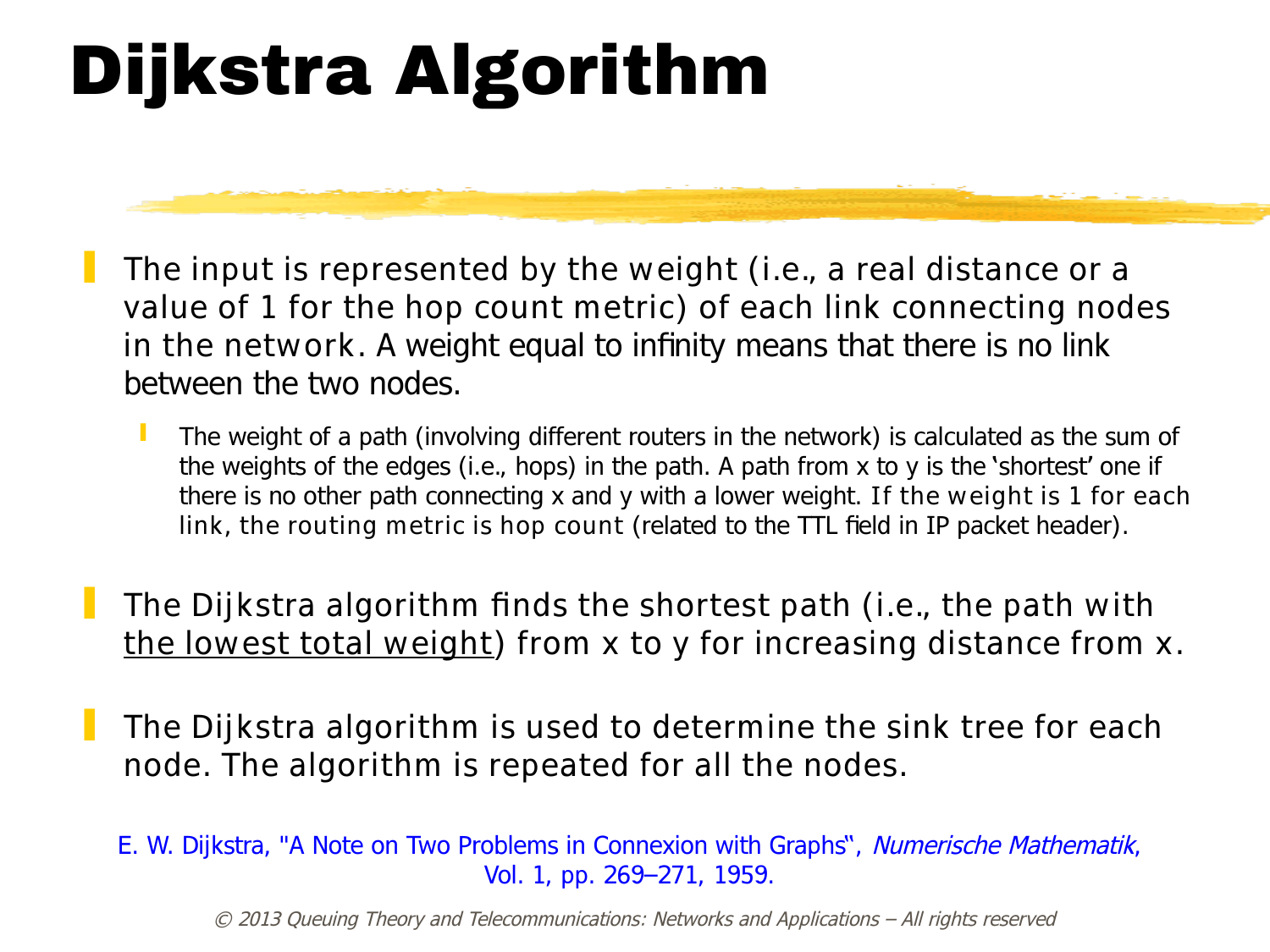

# Dijkstra Algorithm

The input is represented by the weight (i.e., a real distance or a value of 1 for the hop count metric) of each link connecting nodes in the network. A weight equal to infinity means that there is no link between the two nodes.

The weight of a path (involving different routers in the network) is calculated as the sum of the weights of the edges (i.e., hops) in the path. A path from x to y is the ‘shortest’ one if there is no other path connecting x and y with a lower weight. If the weight is 1 for each link, the routing metric is hop count (related to the TTL field in IP packet header).

The Dijkstra algorithm finds the shortest path (i.e., the path with the lowest total weight) from x to y for increasing distance from x.

The Dijkstra algorithm is used to determine the sink tree for each node. The algorithm is repeated for all the nodes.

E. W. Dijkstra, "A Note on Two Problems in Connexion with Graphs“, Numerische Mathematik, Vol. 1, pp. 269–271, 1959.
© 2013 Queuing Theory and Telecommunications: Networks and Applications – All rights reserved